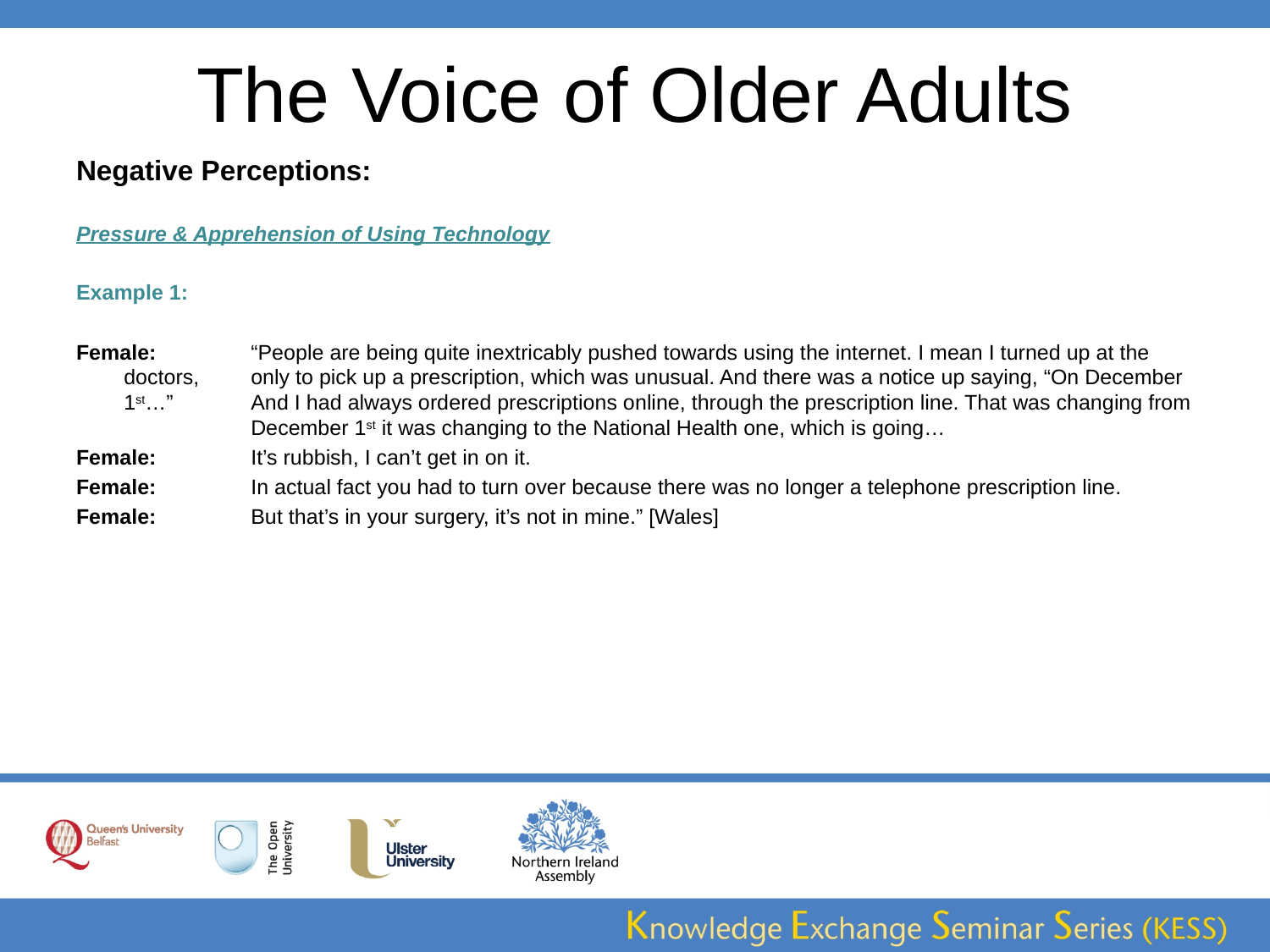

# The Voice of Older Adults
Negative Perceptions:

Pressure & Apprehension of Using Technology

Example 1:

Female:	“People are being quite inextricably pushed towards using the internet. I mean I turned up at the doctors, 	only to pick up a prescription, which was unusual. And there was a notice up saying, “On December 1st…” 	And I had always ordered prescriptions online, through the prescription line. That was changing from 	December 1st it was changing to the National Health one, which is going…
Female:	It’s rubbish, I can’t get in on it.
Female:	In actual fact you had to turn over because there was no longer a telephone prescription line.
Female:	But that’s in your surgery, it’s not in mine.” [Wales]